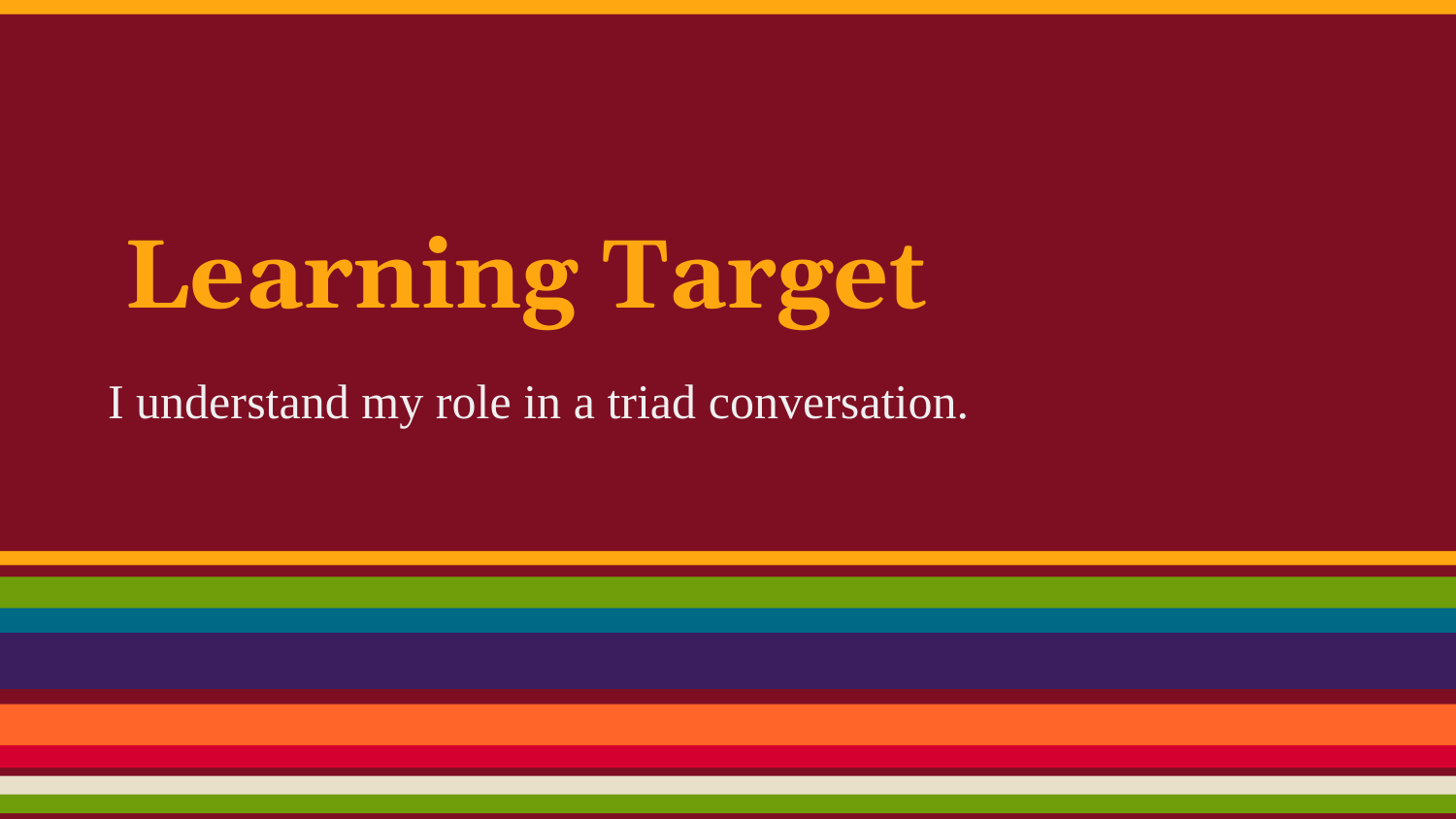

# Learning Target
I understand my role in a triad conversation.